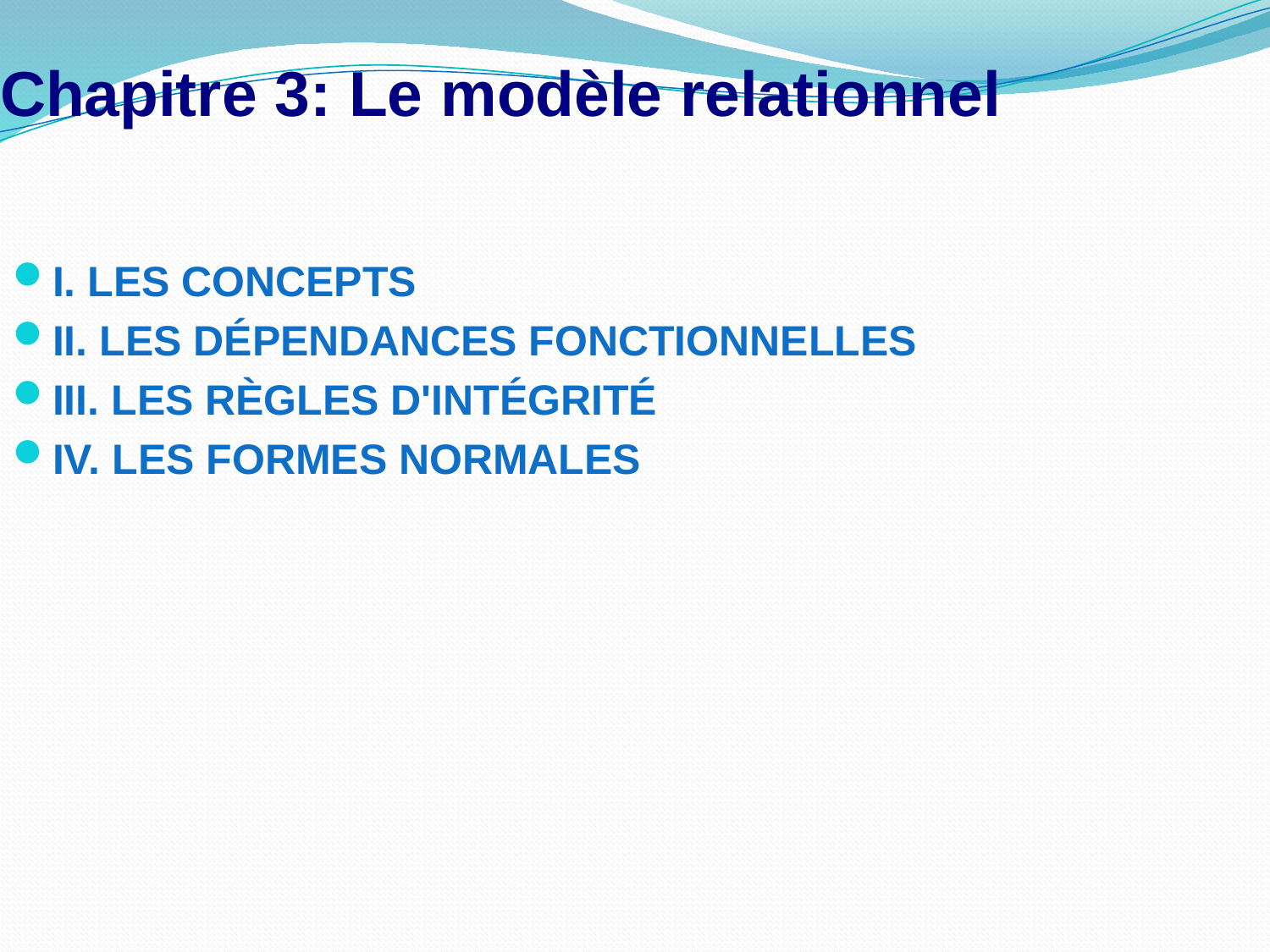

Chapitre 3: Le modèle relationnel
I. LES CONCEPTS
II. LES DÉPENDANCES FONCTIONNELLES
III. LES RÈGLES D'INTÉGRITÉ
IV. LES FORMES NORMALES